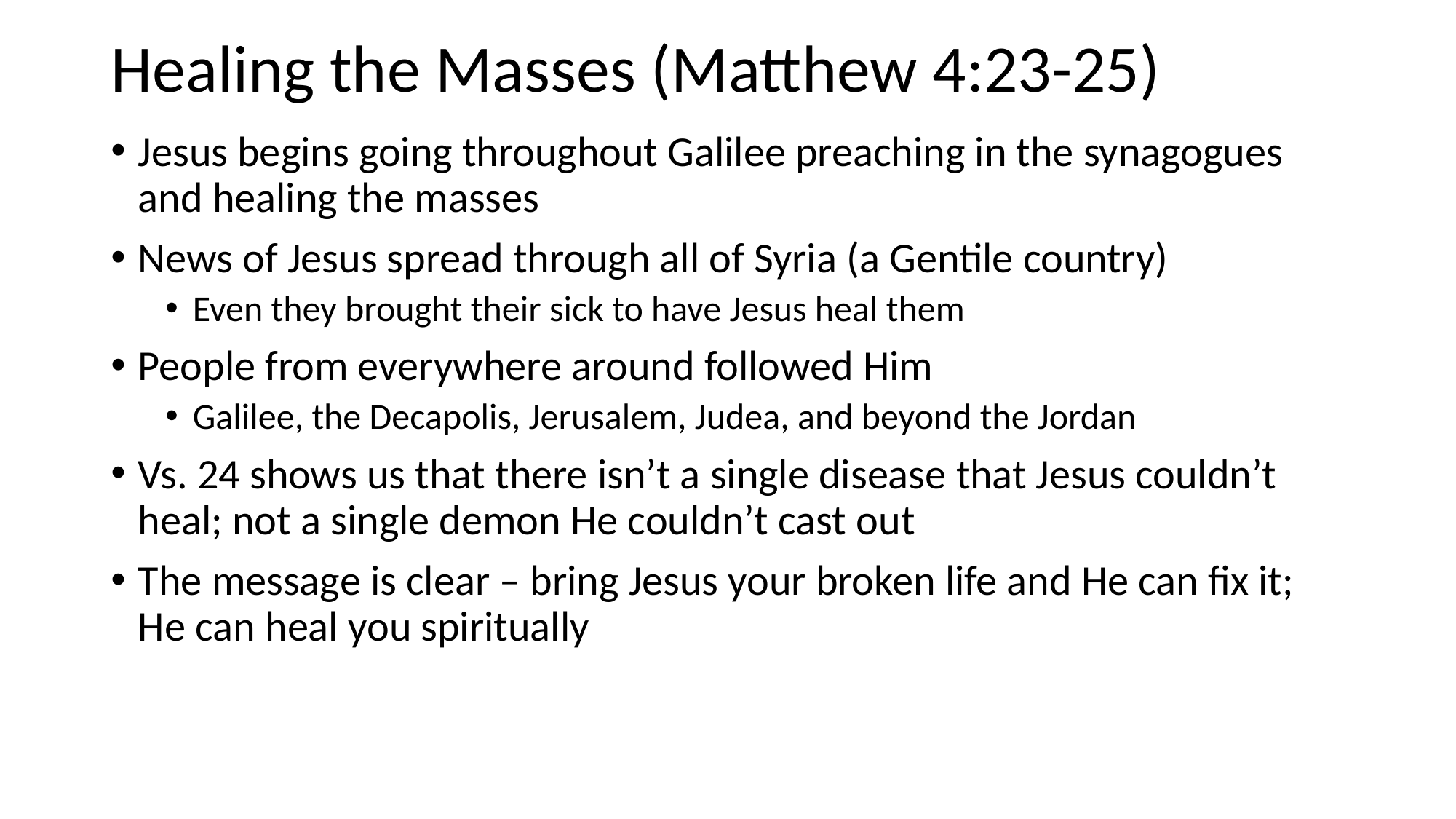

# Healing the Masses (Matthew 4:23-25)
Jesus begins going throughout Galilee preaching in the synagogues and healing the masses
News of Jesus spread through all of Syria (a Gentile country)
Even they brought their sick to have Jesus heal them
People from everywhere around followed Him
Galilee, the Decapolis, Jerusalem, Judea, and beyond the Jordan
Vs. 24 shows us that there isn’t a single disease that Jesus couldn’t heal; not a single demon He couldn’t cast out
The message is clear – bring Jesus your broken life and He can fix it; He can heal you spiritually